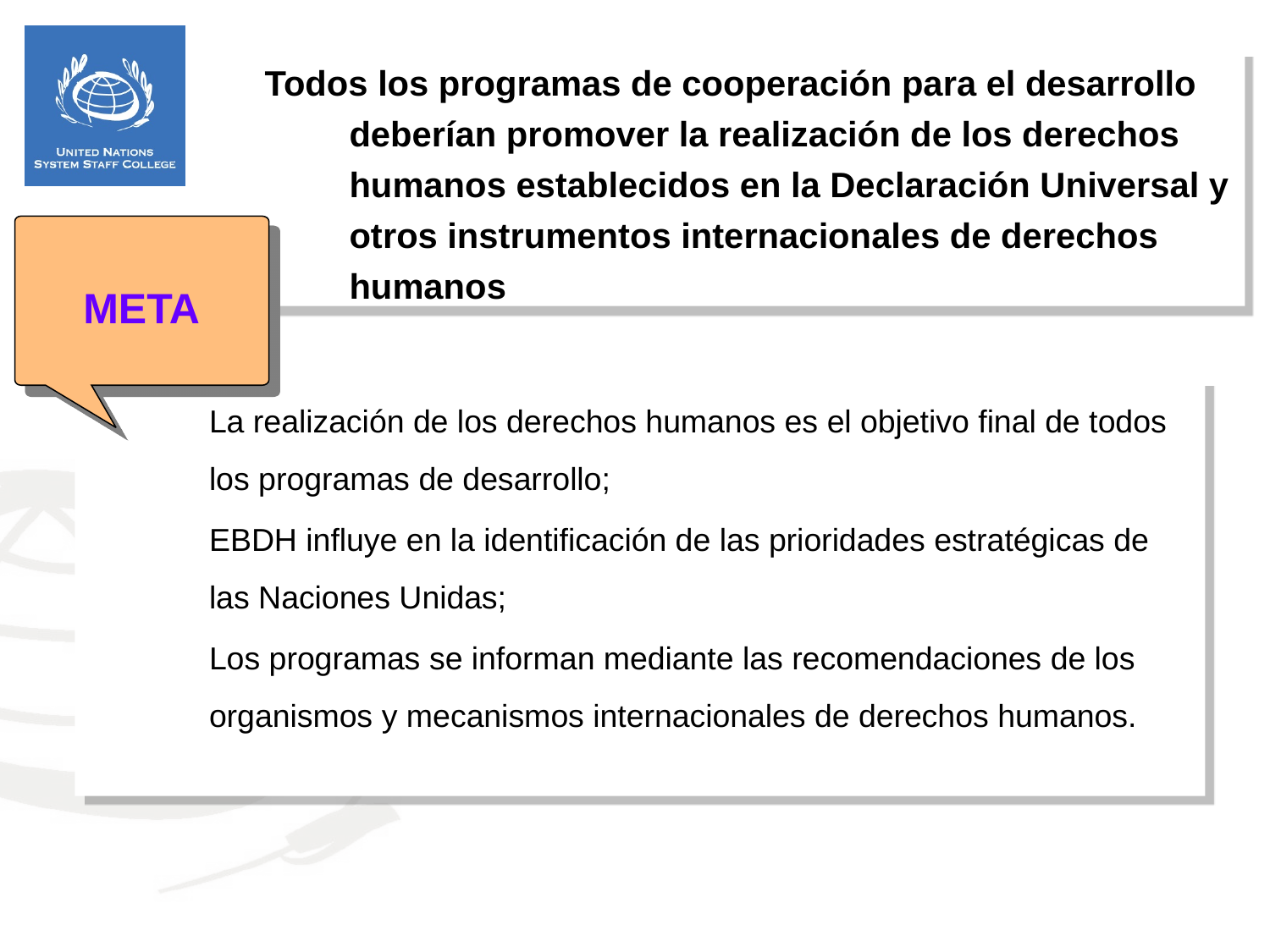

Todos los programas de cooperación para el desarrollo deberían promover la realización de los derechos humanos establecidos en la Declaración Universal y otros instrumentos internacionales de derechos humanos

META
La realización de los derechos humanos es el objetivo final de todos los programas de desarrollo;
EBDH influye en la identificación de las prioridades estratégicas de las Naciones Unidas;
Los programas se informan mediante las recomendaciones de los organismos y mecanismos internacionales de derechos humanos.